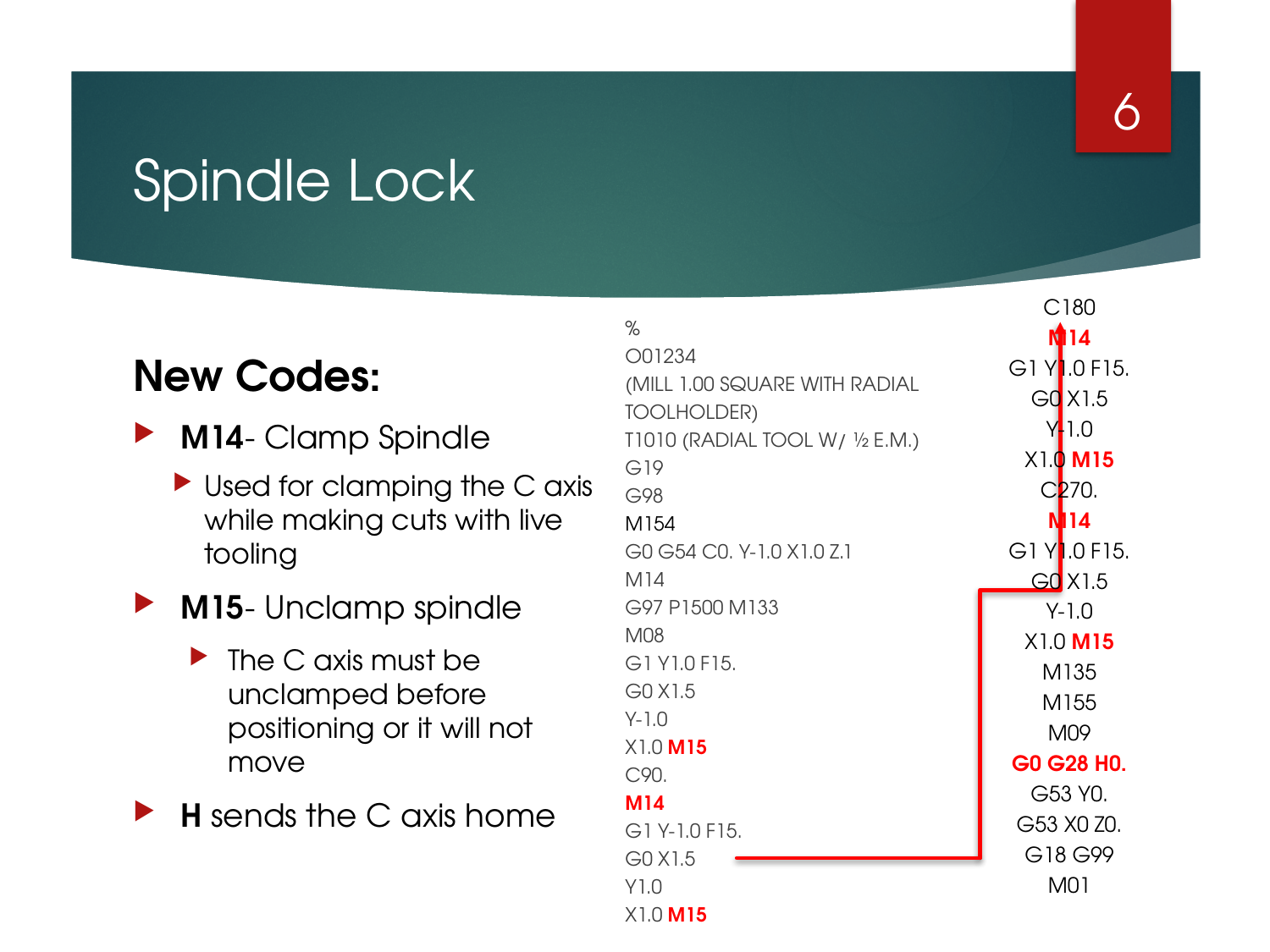

6
# Spindle Lock
New Codes:
%
O01234
(MILL 1.00 SQUARE WITH RADIAL TOOLHOLDER)
T1010 (RADIAL TOOL W/ ½ E.M.)
G19
G98
M154
G0 G54 C0. Y-1.0 X1.0 Z.1
M14
G97 P1500 M133
M08
G1 Y1.0 F15.
G0 X1.5
Y-1.0
X1.0 M15
C90.
M14
G1 Y-1.0 F15.
G0 X1.5
Y1.0
X1.0 M15

C180
M14
G1 Y1.0 F15.
G0 X1.5
Y-1.0
X1.0 M15
C270.
M14
G1 Y1.0 F15.
G0 X1.5
Y-1.0
X1.0 M15
M135
M155
M09
G0 G28 H0.
G53 Y0.
G53 X0 Z0.
G18 G99
M01
M14- Clamp Spindle
Used for clamping the C axis while making cuts with live tooling
M15- Unclamp spindle
The C axis must be unclamped before positioning or it will not move
H sends the C axis home